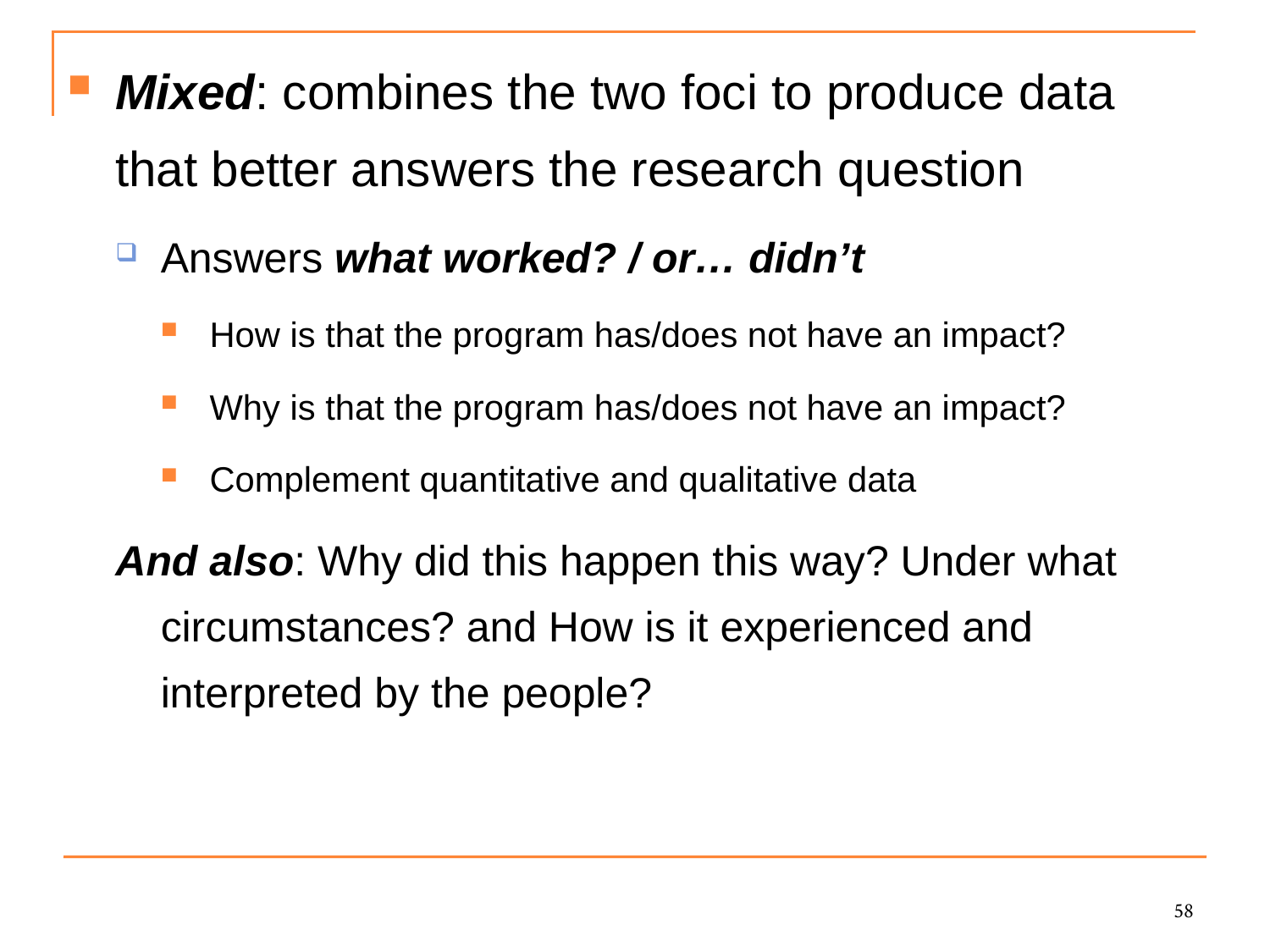

Mixed: combines the two foci to produce data that better answers the research question
Answers what worked? / or… didn’t
How is that the program has/does not have an impact?
Why is that the program has/does not have an impact?
Complement quantitative and qualitative data
And also: Why did this happen this way? Under what circumstances? and How is it experienced and interpreted by the people?
58